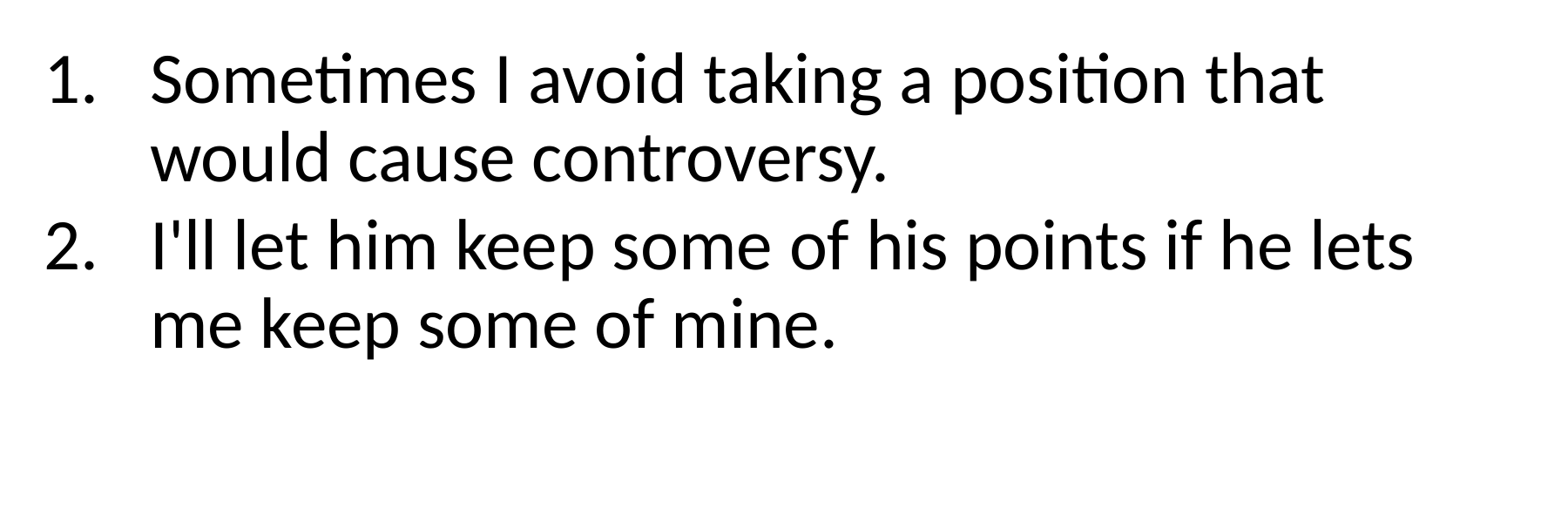

Sometimes I avoid taking a position that would cause controversy.
I'll let him keep some of his points if he lets me keep some of mine.